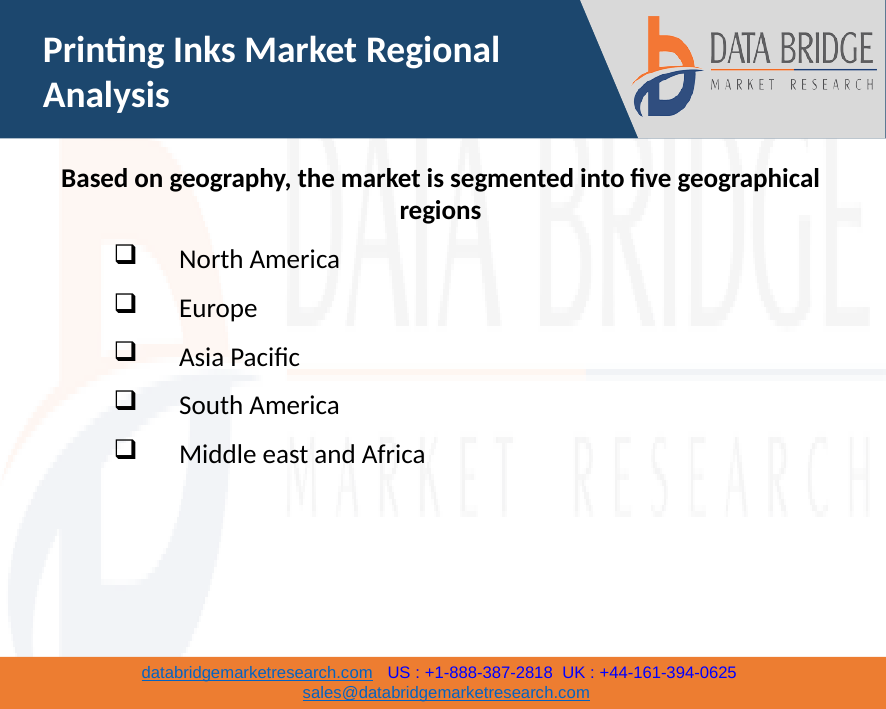

Printing Inks Market Regional Analysis
Based on geography, the market is segmented into five geographical regions
     North America
     Europe
     Asia Pacific
     South America
     Middle east and Africa

7